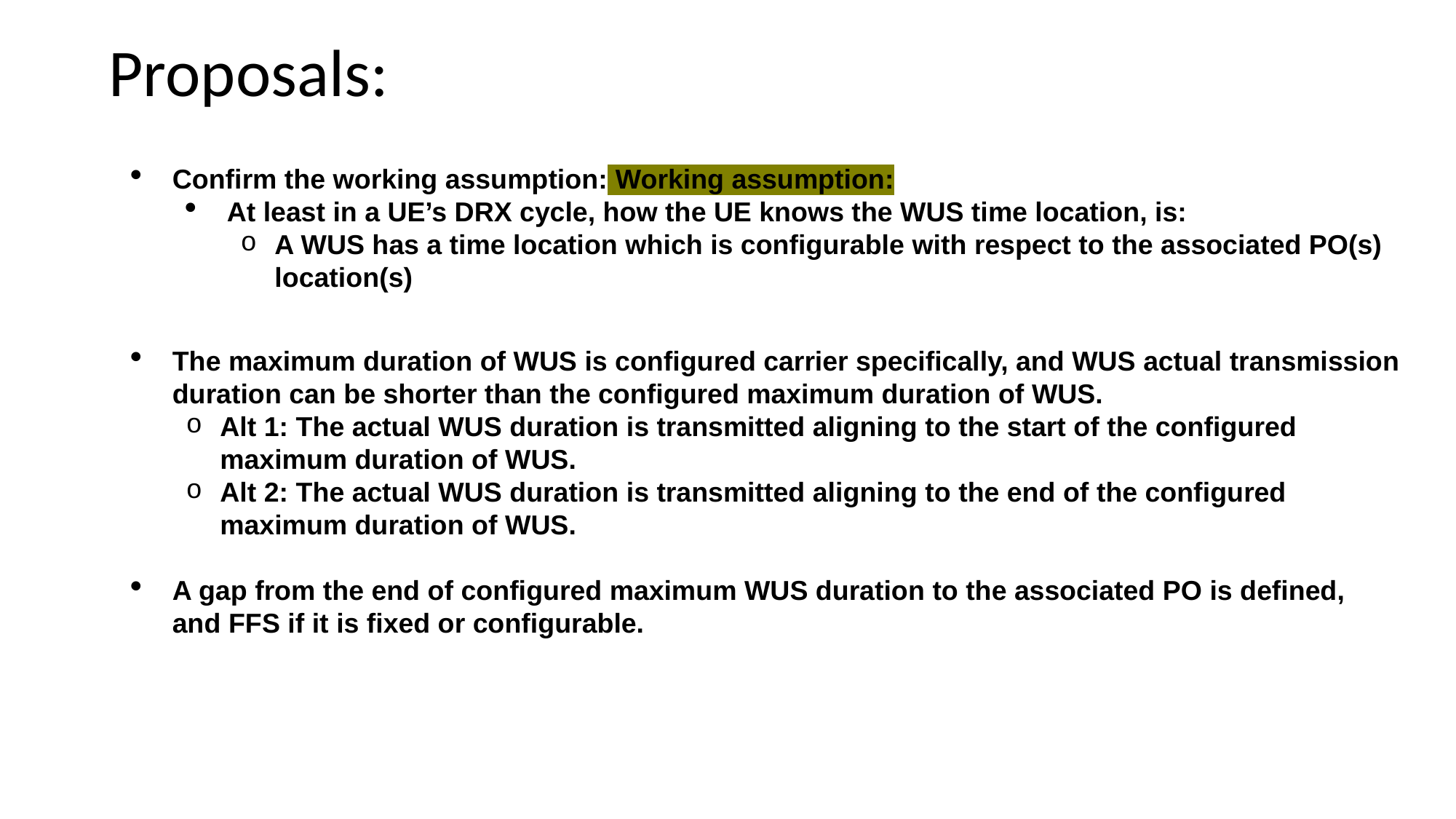

Proposals:
Confirm the working assumption: Working assumption:
At least in a UE’s DRX cycle, how the UE knows the WUS time location, is:
A WUS has a time location which is configurable with respect to the associated PO(s) location(s)

The maximum duration of WUS is configured carrier specifically, and WUS actual transmission duration can be shorter than the configured maximum duration of WUS.
Alt 1: The actual WUS duration is transmitted aligning to the start of the configured maximum duration of WUS.
Alt 2: The actual WUS duration is transmitted aligning to the end of the configured maximum duration of WUS.

A gap from the end of configured maximum WUS duration to the associated PO is defined, and FFS if it is fixed or configurable.